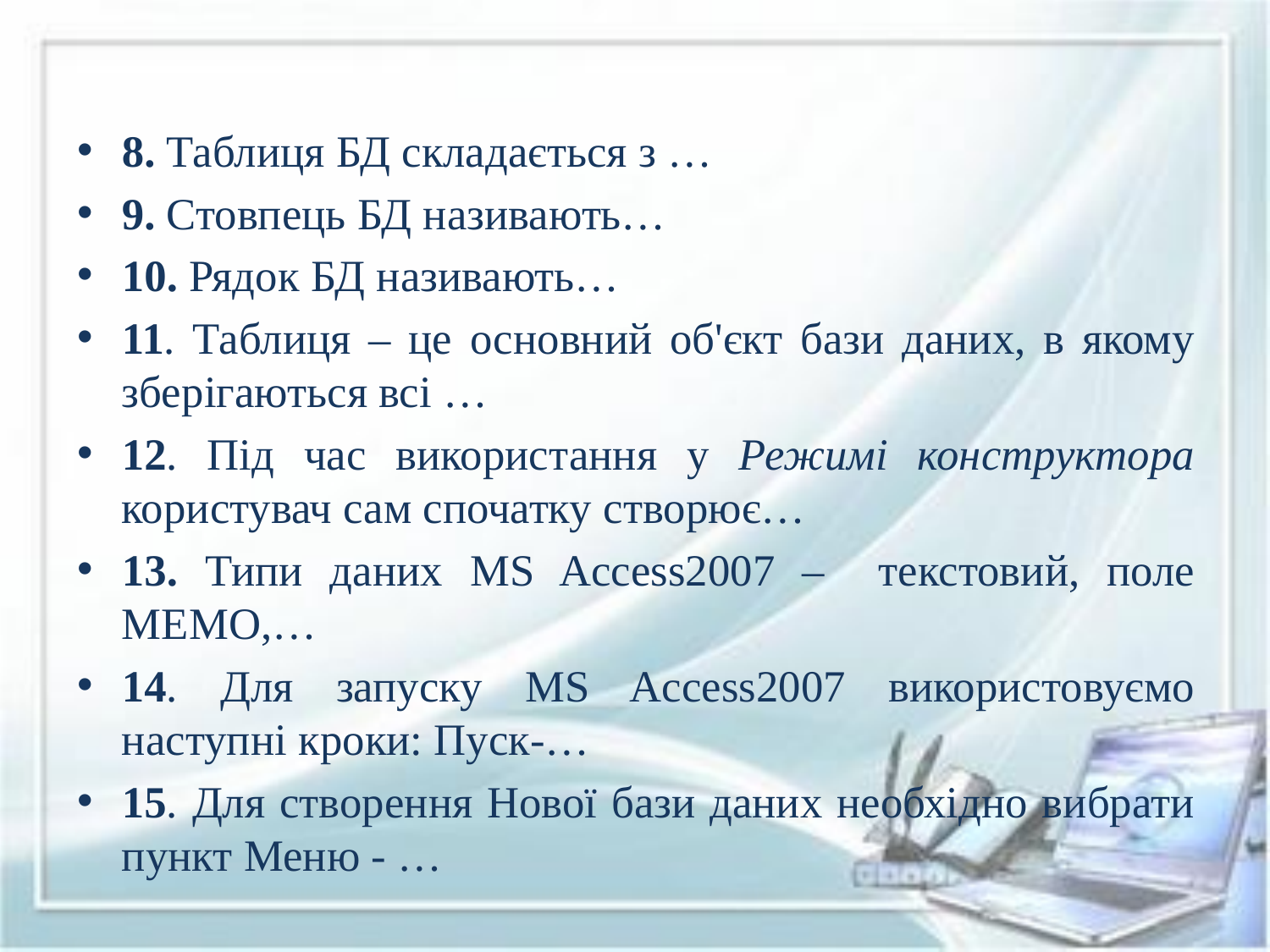

8. Таблиця БД складається з …
9. Стовпець БД називають…
10. Рядок БД називають…
11. Таблиця – це основний об'єкт бази даних, в якому зберігаються всі …
12. Під час використання у Режимі конструктора користувач сам спочатку створює…
13. Типи даних MS Access2007 –  текстовий, поле МЕМО,…
14. Для запуску MS Access2007 використовуємо наступні кроки: Пуск-…
15. Для створення Нової бази даних необхідно вибрати пункт Меню - …